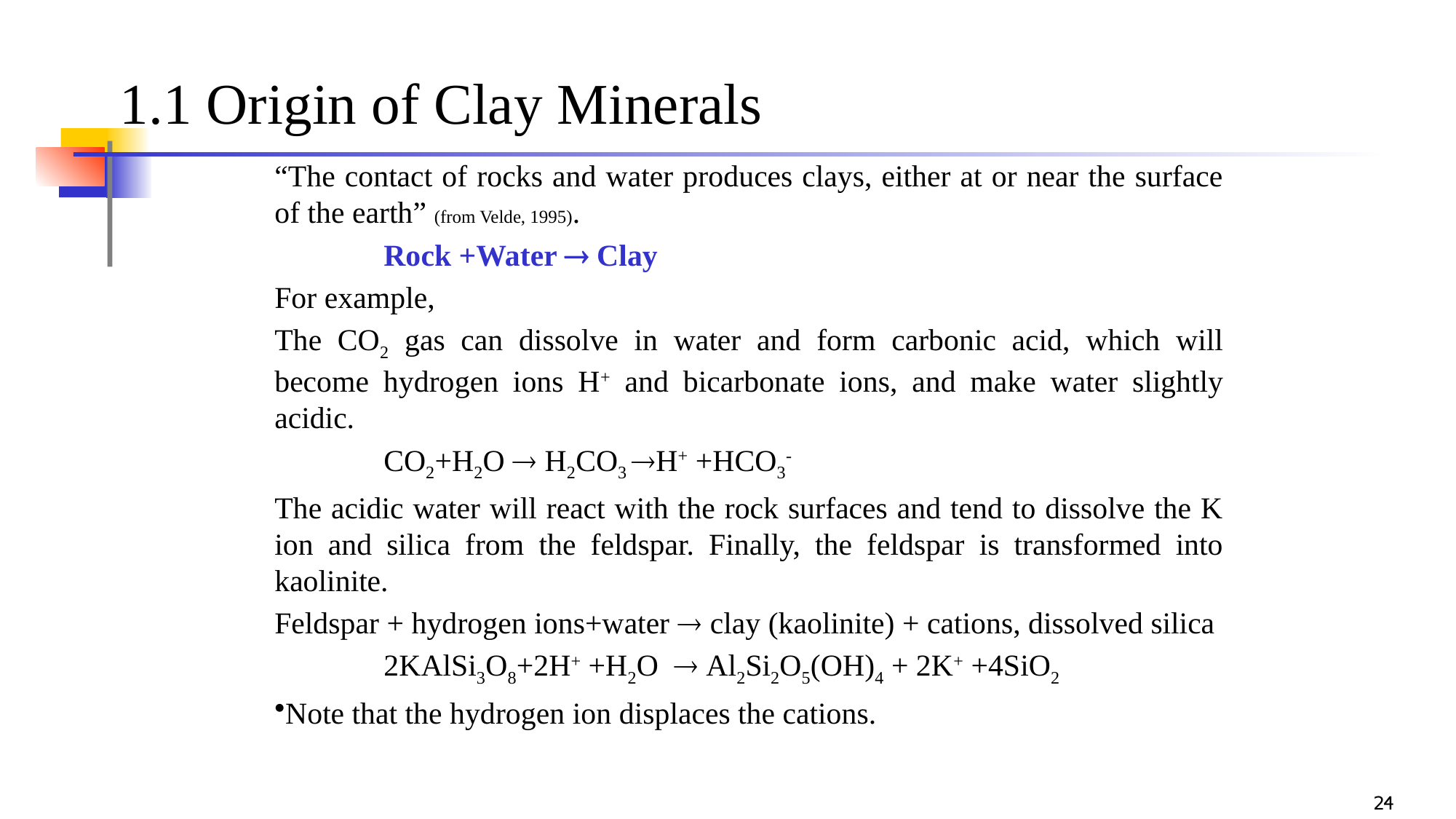

24
# 1.1 Origin of Clay Minerals
“The contact of rocks and water produces clays, either at or near the surface of the earth” (from Velde, 1995).
	Rock +Water → Clay
For example,
The CO2 gas can dissolve in water and form carbonic acid, which will become hydrogen ions H+ and bicarbonate ions, and make water slightly acidic.
	CO2+H2O → H2CO3 →H+ +HCO3-
The acidic water will react with the rock surfaces and tend to dissolve the K ion and silica from the feldspar. Finally, the feldspar is transformed into kaolinite.
Feldspar + hydrogen ions+water → clay (kaolinite) + cations, dissolved silica
	2KAlSi3O8+2H+ +H2O  → Al2Si2O5(OH)4 + 2K+ +4SiO2
Note that the hydrogen ion displaces the cations.